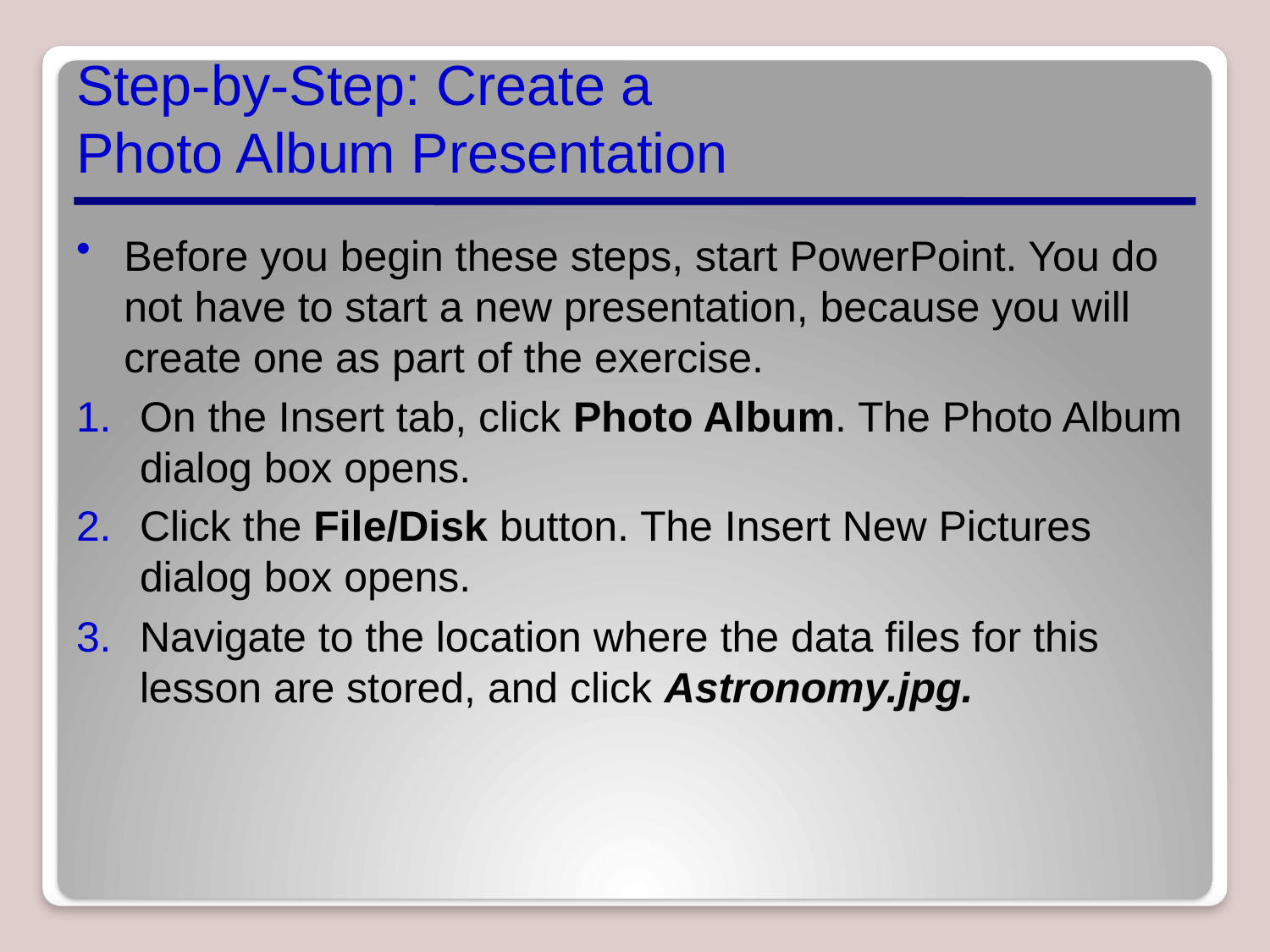

# Step-by-Step: Create a Photo Album Presentation
Before you begin these steps, start PowerPoint. You do not have to start a new presentation, because you will create one as part of the exercise.
On the Insert tab, click Photo Album. The Photo Album dialog box opens.
Click the File/Disk button. The Insert New Pictures dialog box opens.
Navigate to the location where the data files for this lesson are stored, and click Astronomy.jpg.